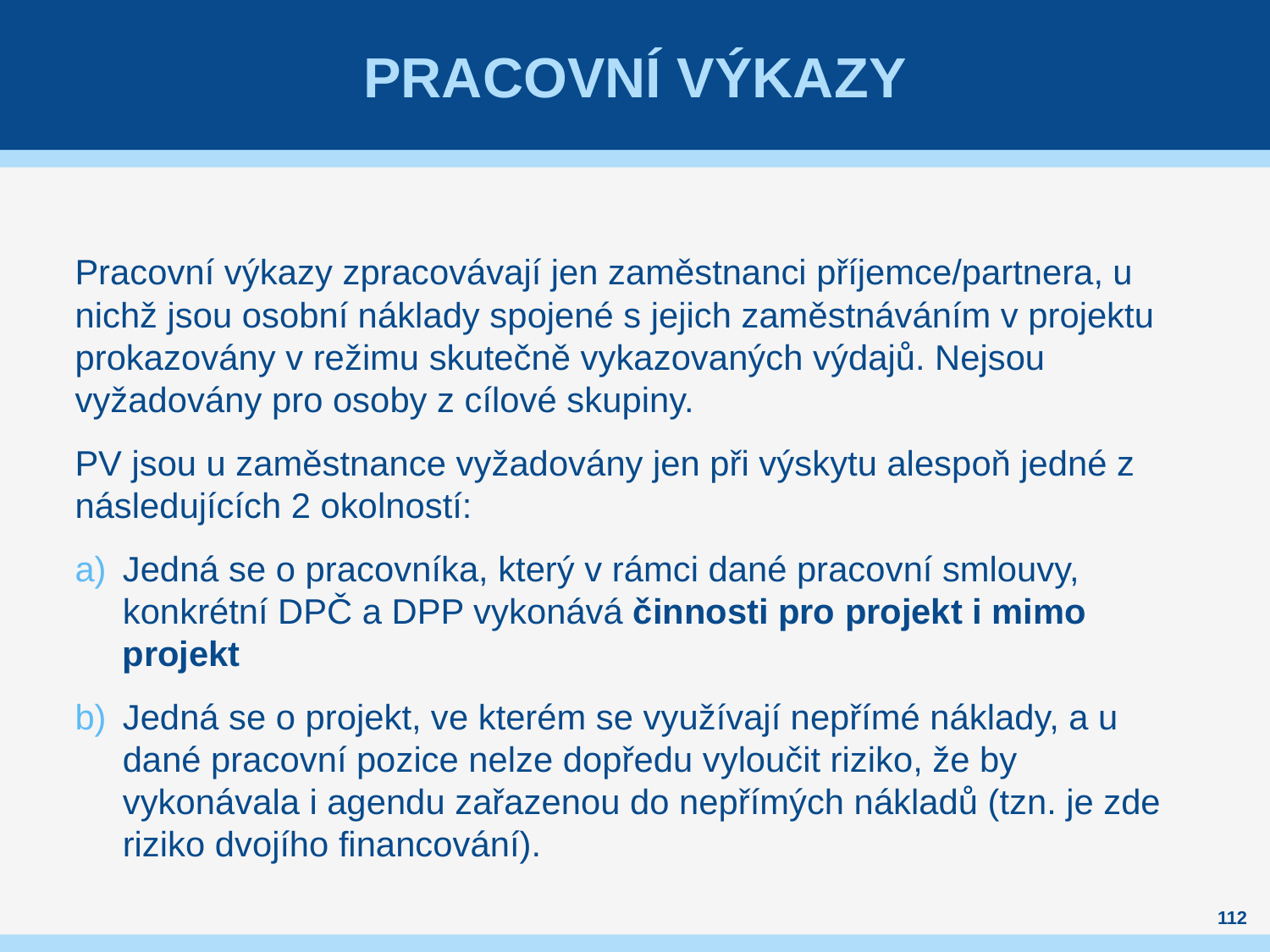

# Pracovní výkazy
Pracovní výkazy zpracovávají jen zaměstnanci příjemce/partnera, u nichž jsou osobní náklady spojené s jejich zaměstnáváním v projektu prokazovány v režimu skutečně vykazovaných výdajů. Nejsou vyžadovány pro osoby z cílové skupiny.
PV jsou u zaměstnance vyžadovány jen při výskytu alespoň jedné z následujících 2 okolností:
Jedná se o pracovníka, který v rámci dané pracovní smlouvy, konkrétní DPČ a DPP vykonává činnosti pro projekt i mimo projekt
Jedná se o projekt, ve kterém se využívají nepřímé náklady, a u dané pracovní pozice nelze dopředu vyloučit riziko, že by vykonávala i agendu zařazenou do nepřímých nákladů (tzn. je zde riziko dvojího financování).
112